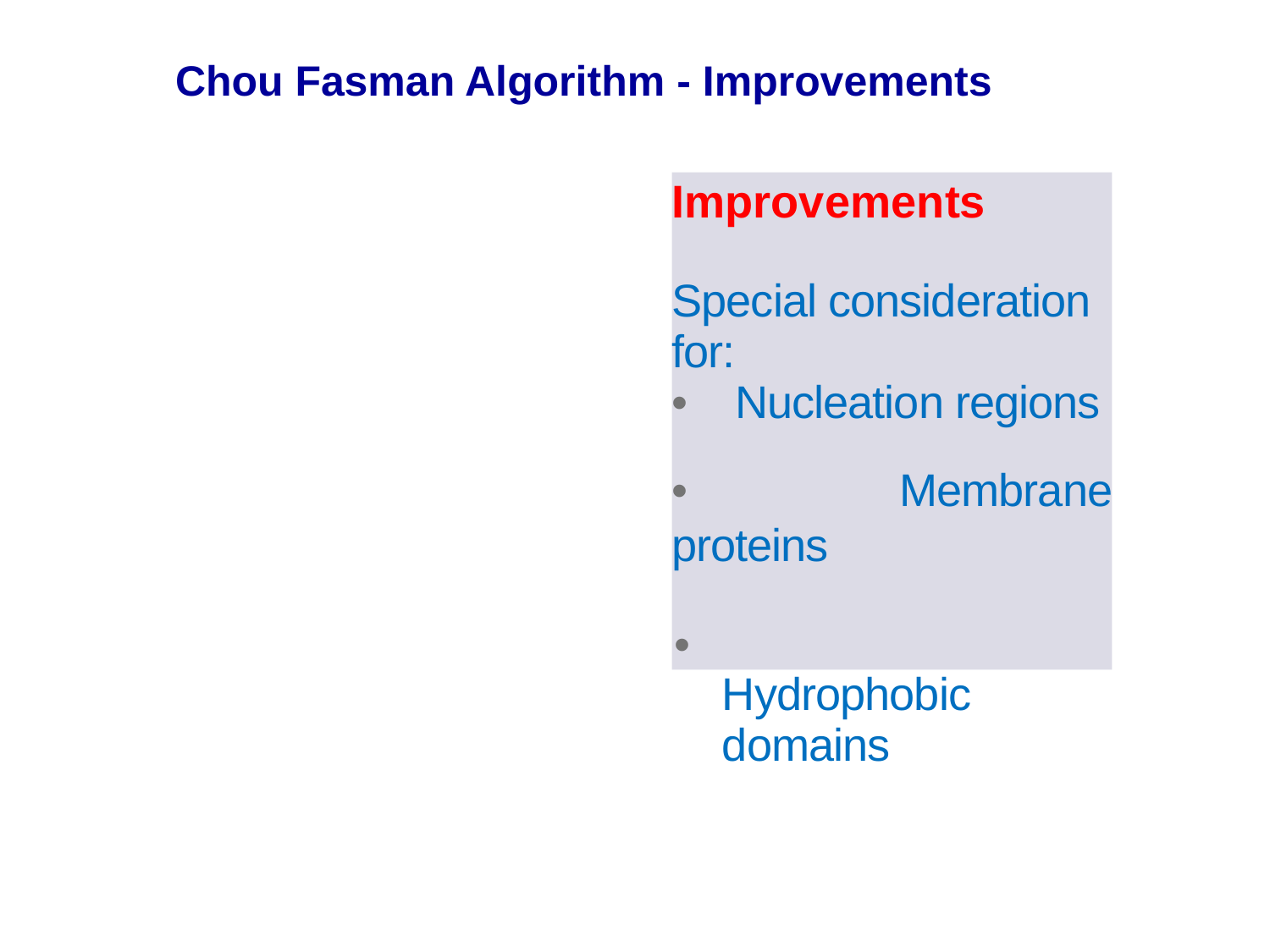

Chou Fasman Algorithm - Improvements
Improvements
Special consideration for:
•    Nucleation regions
•    Membrane proteins
•    Hydrophobic domains